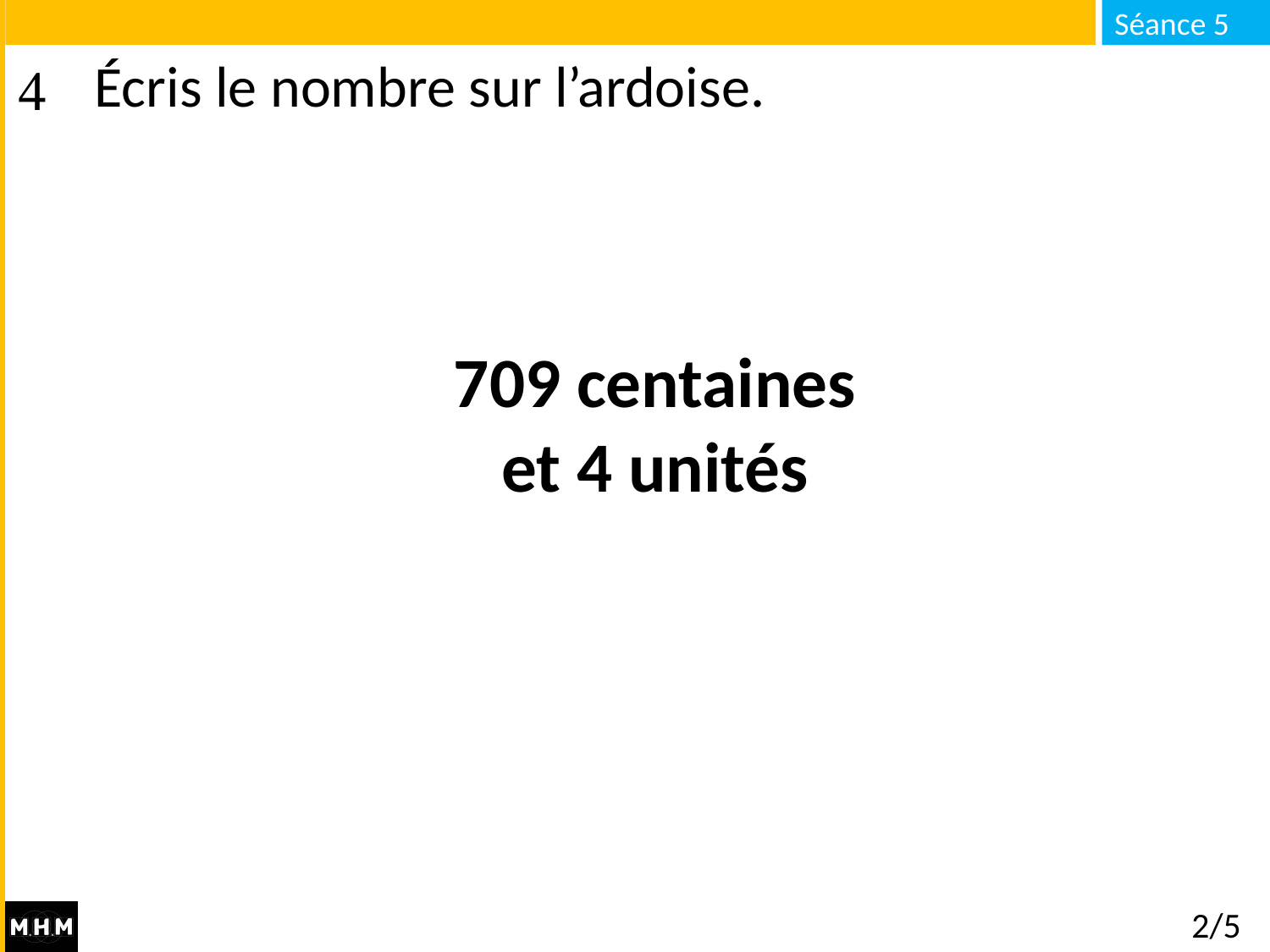

# Écris le nombre sur l’ardoise.
709 centaines
et 4 unités
2/5